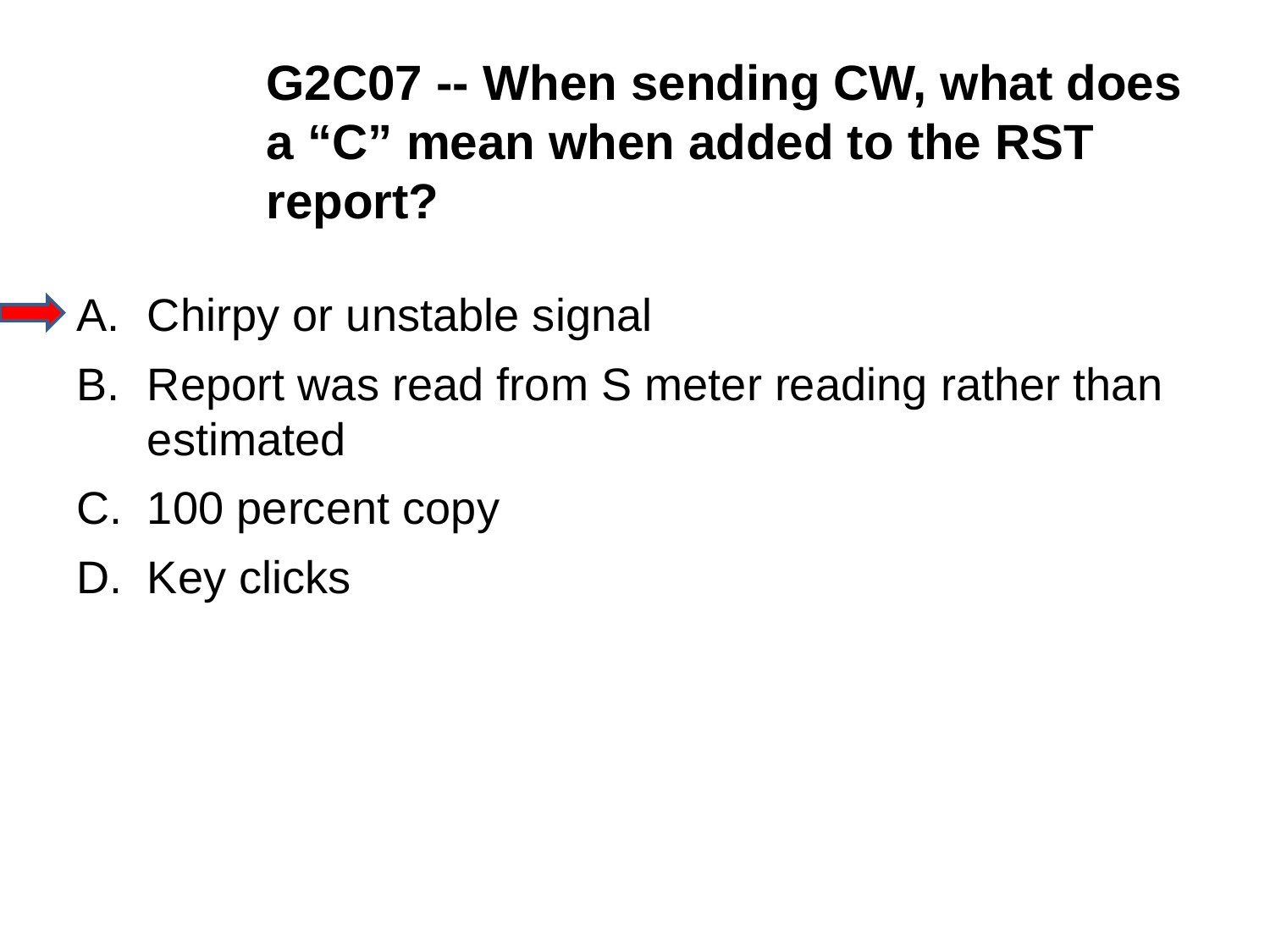

G2C07 -- When sending CW, what does a “C” mean when added to the RST report?
A.	Chirpy or unstable signal
B.	Report was read from S meter reading rather than estimated
C.	100 percent copy
D.	Key clicks